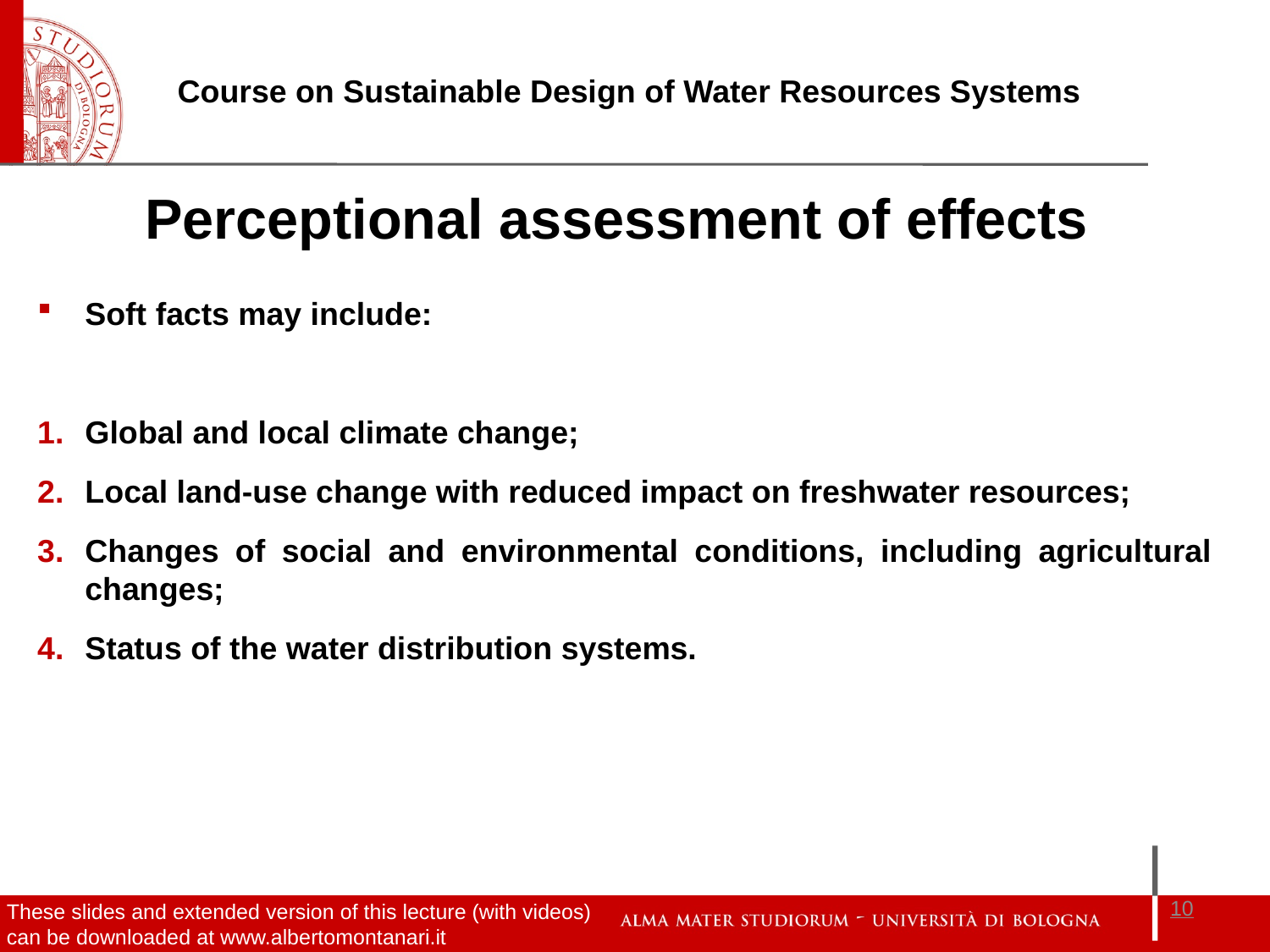

Perceptional assessment of effects
Soft facts may include:

Global and local climate change;
Local land-use change with reduced impact on freshwater resources;
Changes of social and environmental conditions, including agricultural changes;
Status of the water distribution systems.
10